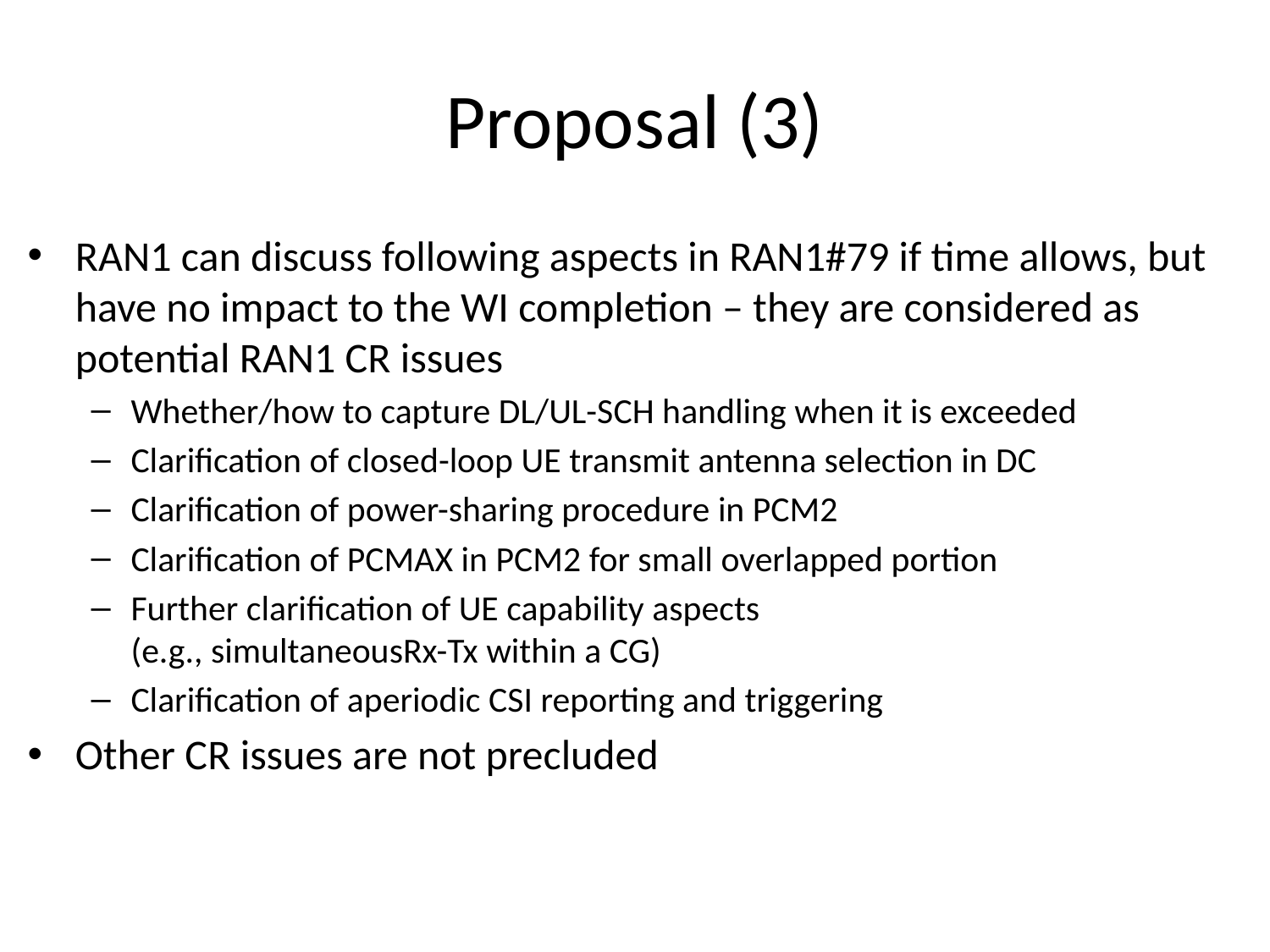

# Proposal (3)
RAN1 can discuss following aspects in RAN1#79 if time allows, but have no impact to the WI completion – they are considered as potential RAN1 CR issues
Whether/how to capture DL/UL-SCH handling when it is exceeded
Clarification of closed-loop UE transmit antenna selection in DC
Clarification of power-sharing procedure in PCM2
Clarification of PCMAX in PCM2 for small overlapped portion
Further clarification of UE capability aspects
(e.g., simultaneousRx-Tx within a CG)
Clarification of aperiodic CSI reporting and triggering
Other CR issues are not precluded